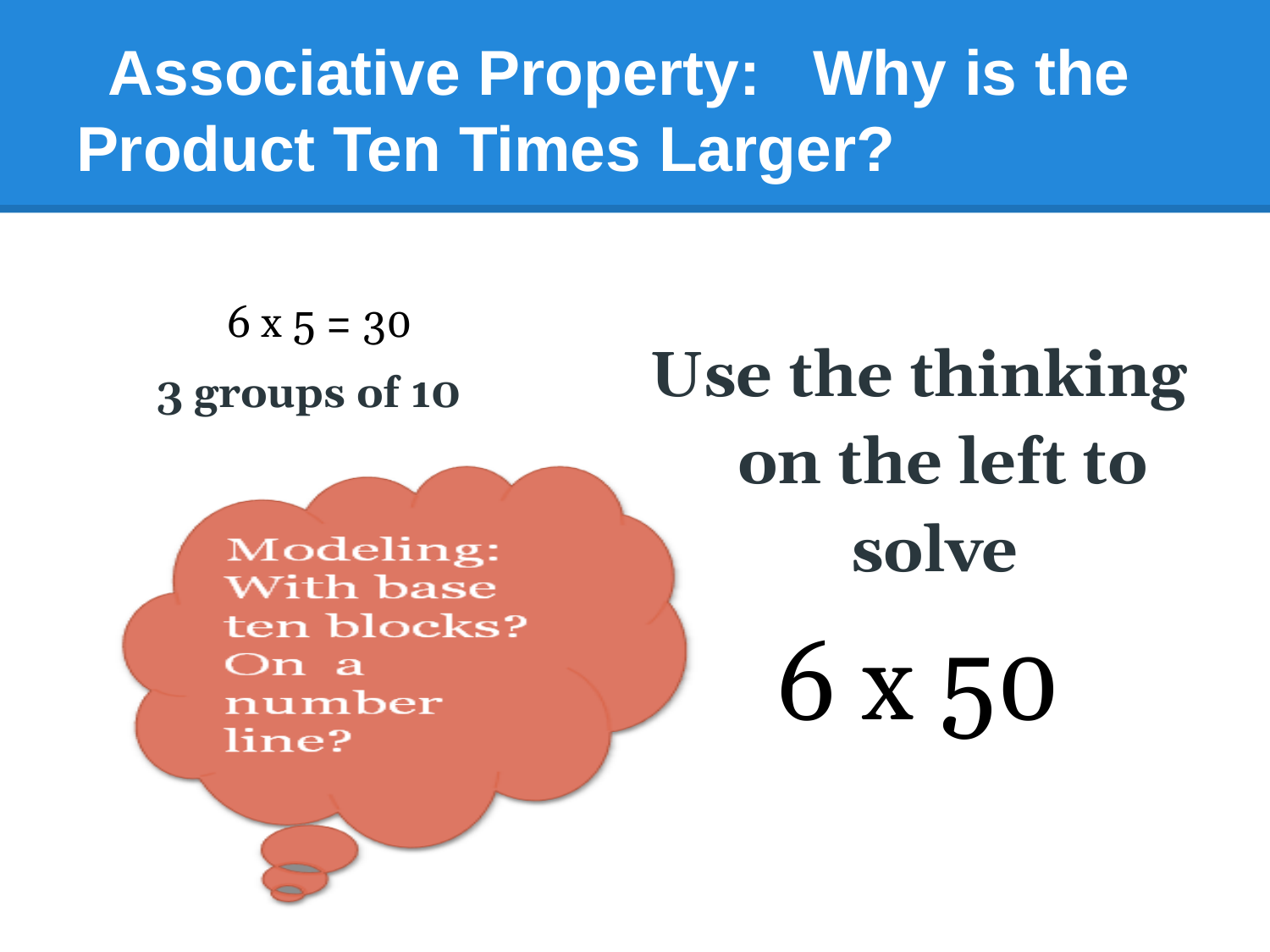

# Associative Property:   Why is the Product Ten Times Larger?

Use the thinking on the left to solve
6 x 50

  6 x 5 = 30
3 groups of 10